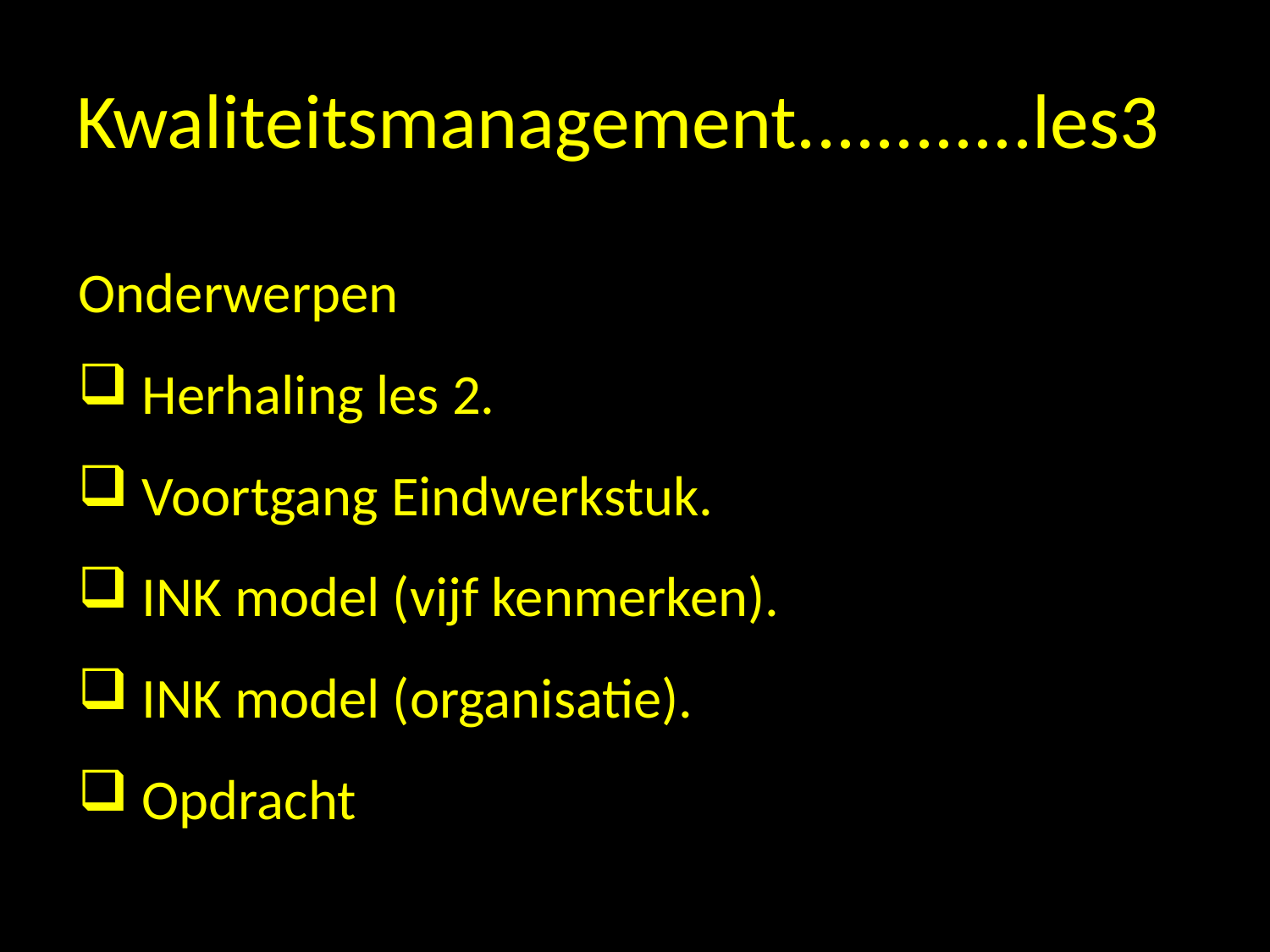

# Kwaliteitsmanagement............les3
Onderwerpen
 Herhaling les 2.
 Voortgang Eindwerkstuk.
 INK model (vijf kenmerken).
 INK model (organisatie).
 Opdracht